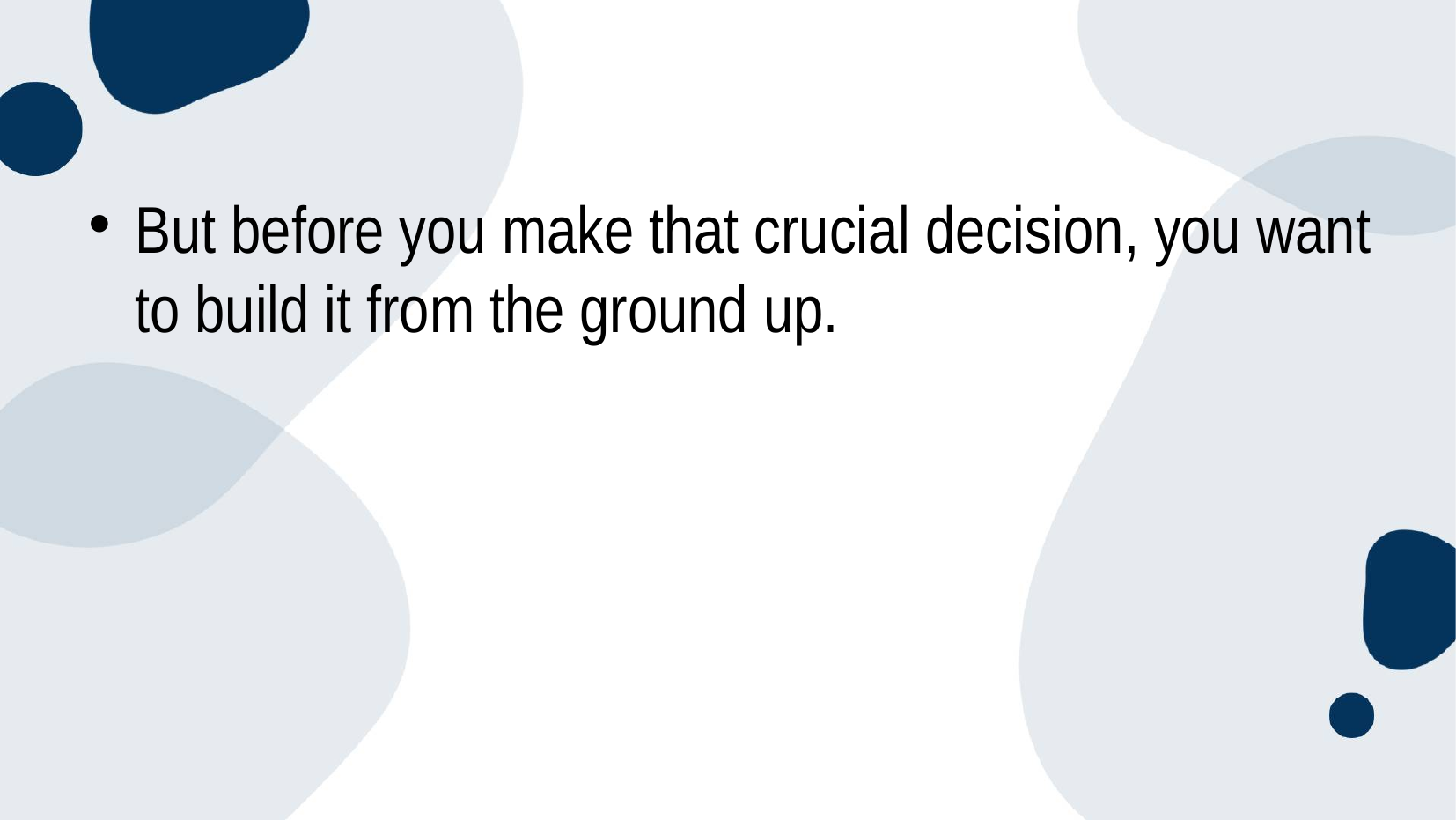

#
But before you make that crucial decision, you want to build it from the ground up.